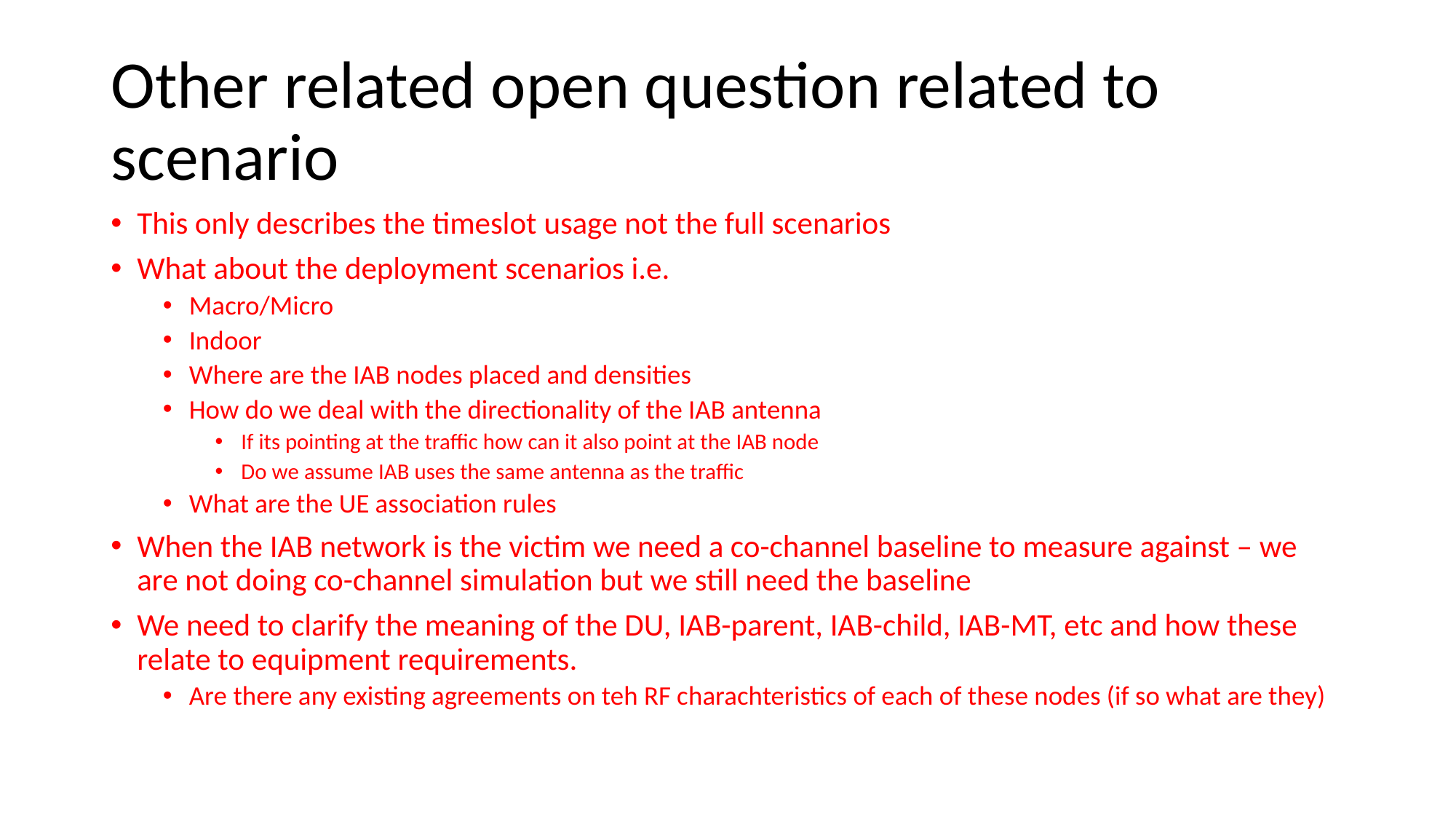

# Other related open question related to scenario
This only describes the timeslot usage not the full scenarios
What about the deployment scenarios i.e.
Macro/Micro
Indoor
Where are the IAB nodes placed and densities
How do we deal with the directionality of the IAB antenna
If its pointing at the traffic how can it also point at the IAB node
Do we assume IAB uses the same antenna as the traffic
What are the UE association rules
When the IAB network is the victim we need a co-channel baseline to measure against – we are not doing co-channel simulation but we still need the baseline
We need to clarify the meaning of the DU, IAB-parent, IAB-child, IAB-MT, etc and how these relate to equipment requirements.
Are there any existing agreements on teh RF charachteristics of each of these nodes (if so what are they)